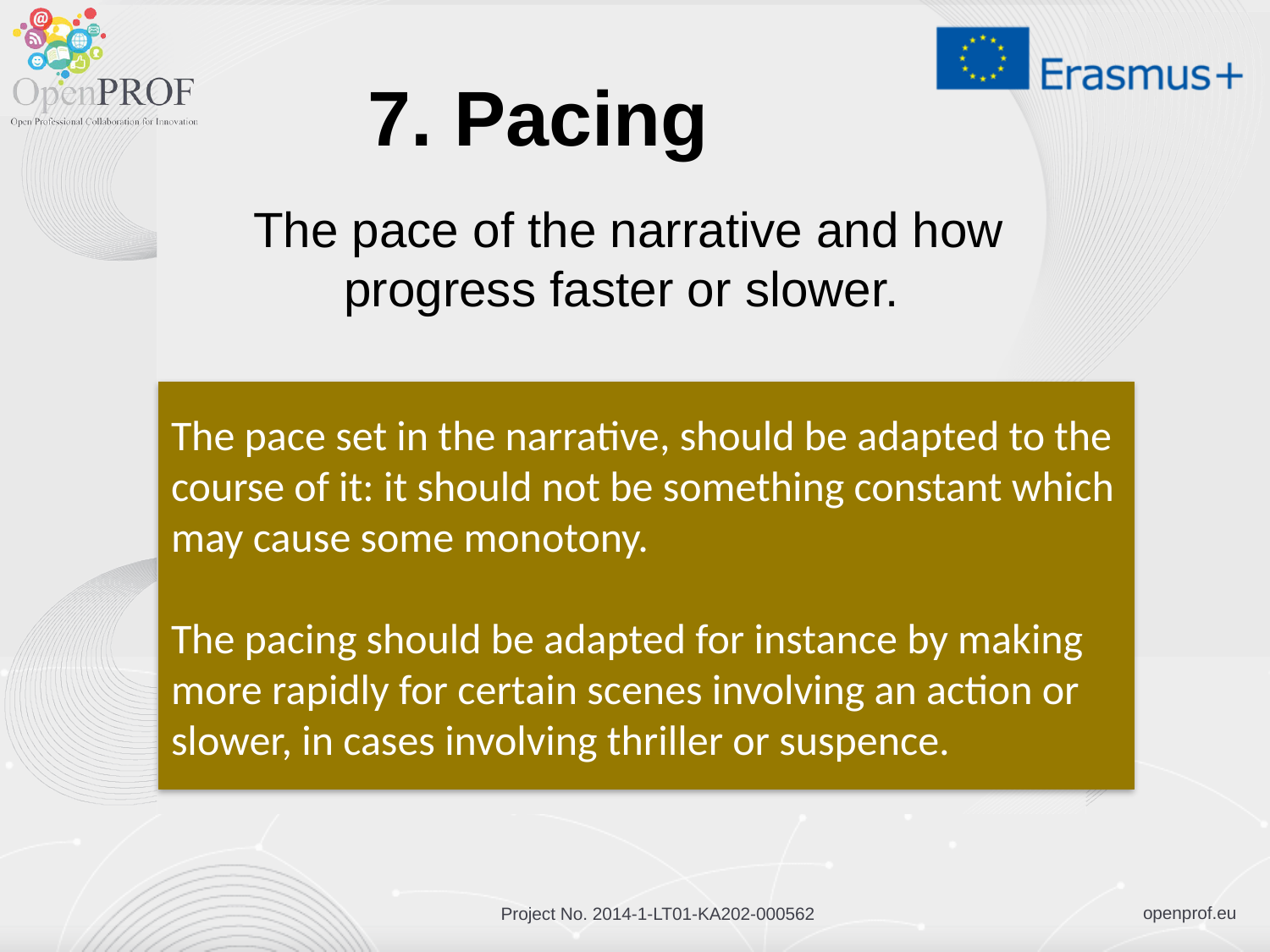

# 7. Pacing
 The pace of the narrative and how progress faster or slower.
The pace set in the narrative, should be adapted to the course of it: it should not be something constant which may cause some monotony.

The pacing should be adapted for instance by making more rapidly for certain scenes involving an action or slower, in cases involving thriller or suspence.